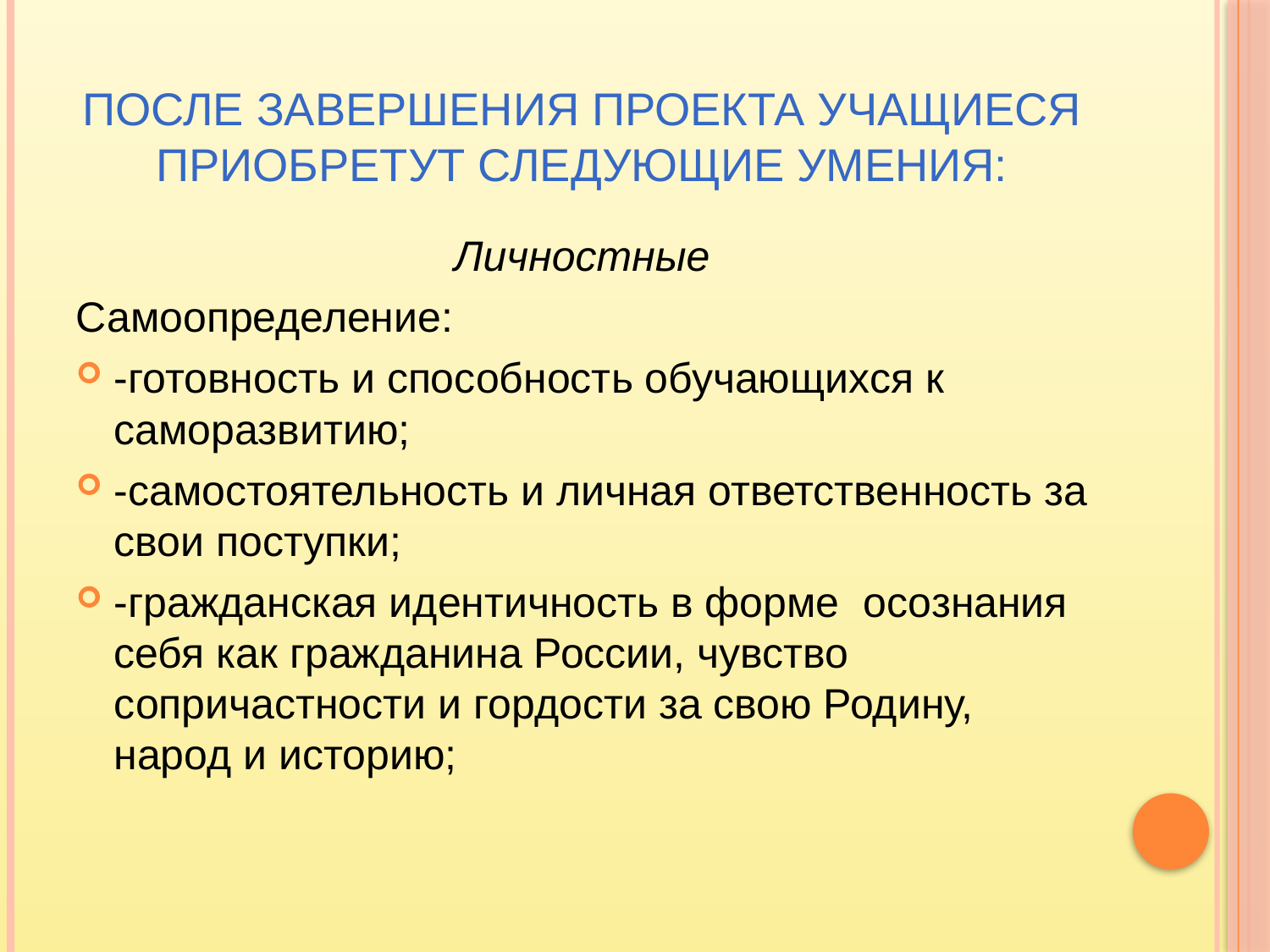

# После завершения проекта учащиеся приобретут следующие умения:
Личностные
Самоопределение:
-готовность и способность обучающихся к саморазвитию;
-самостоятельность и личная ответственность за свои поступки;
-гражданская идентичность в форме  осознания себя как гражданина России, чувство сопричастности и гордости за свою Родину, народ и историю;